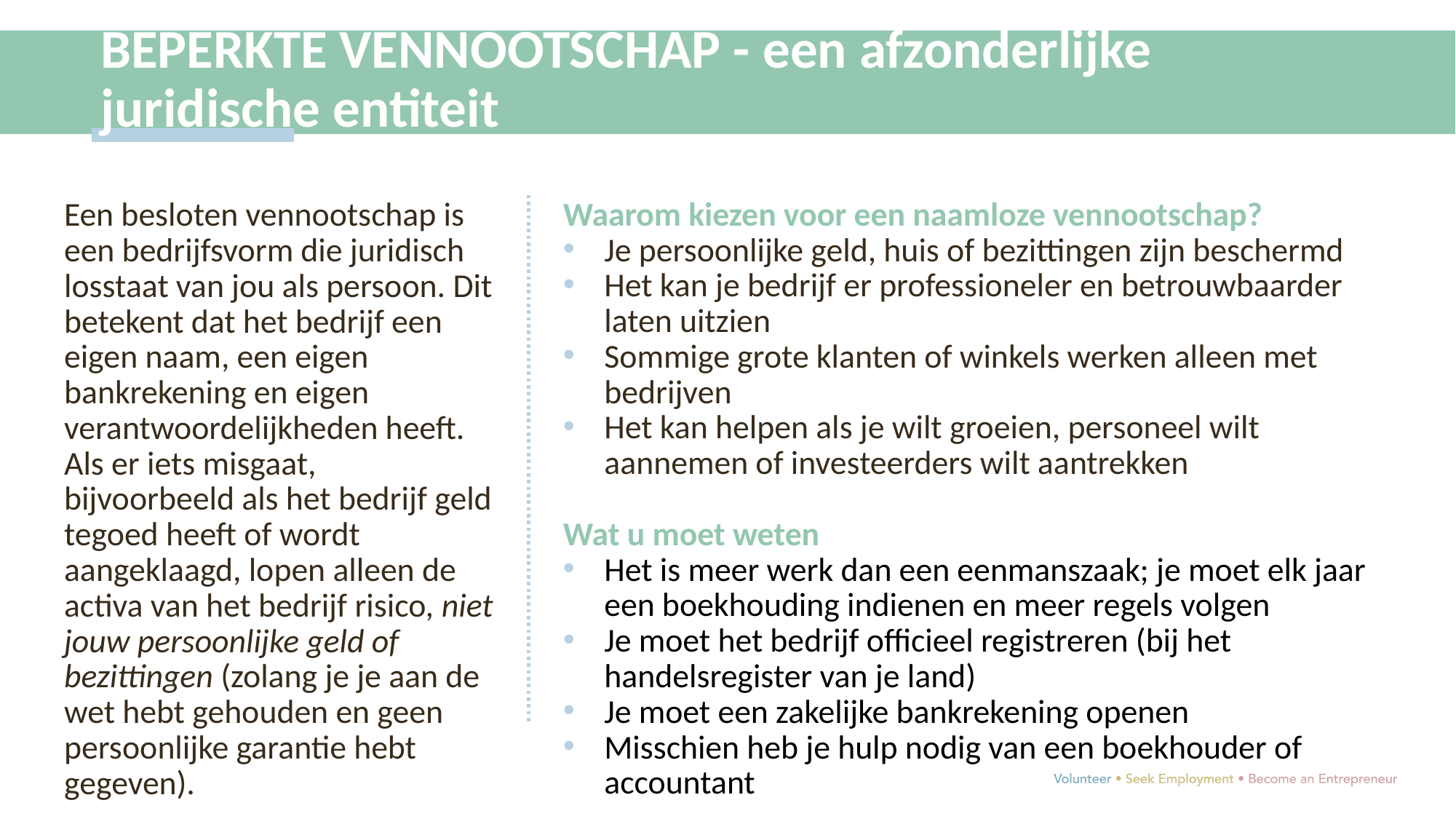

BEPERKTE VENNOOTSCHAP - een afzonderlijke juridische entiteit
Waarom kiezen voor een naamloze vennootschap?
Je persoonlijke geld, huis of bezittingen zijn beschermd
Het kan je bedrijf er professioneler en betrouwbaarder laten uitzien
Sommige grote klanten of winkels werken alleen met bedrijven
Het kan helpen als je wilt groeien, personeel wilt aannemen of investeerders wilt aantrekken

Wat u moet weten
Het is meer werk dan een eenmanszaak; je moet elk jaar een boekhouding indienen en meer regels volgen
Je moet het bedrijf officieel registreren (bij het handelsregister van je land)
Je moet een zakelijke bankrekening openen
Misschien heb je hulp nodig van een boekhouder of accountant

Een besloten vennootschap is een bedrijfsvorm die juridisch losstaat van jou als persoon. Dit betekent dat het bedrijf een eigen naam, een eigen bankrekening en eigen verantwoordelijkheden heeft.
Als er iets misgaat, bijvoorbeeld als het bedrijf geld tegoed heeft of wordt aangeklaagd, lopen alleen de activa van het bedrijf risico, niet jouw persoonlijke geld of bezittingen (zolang je je aan de wet hebt gehouden en geen persoonlijke garantie hebt gegeven).